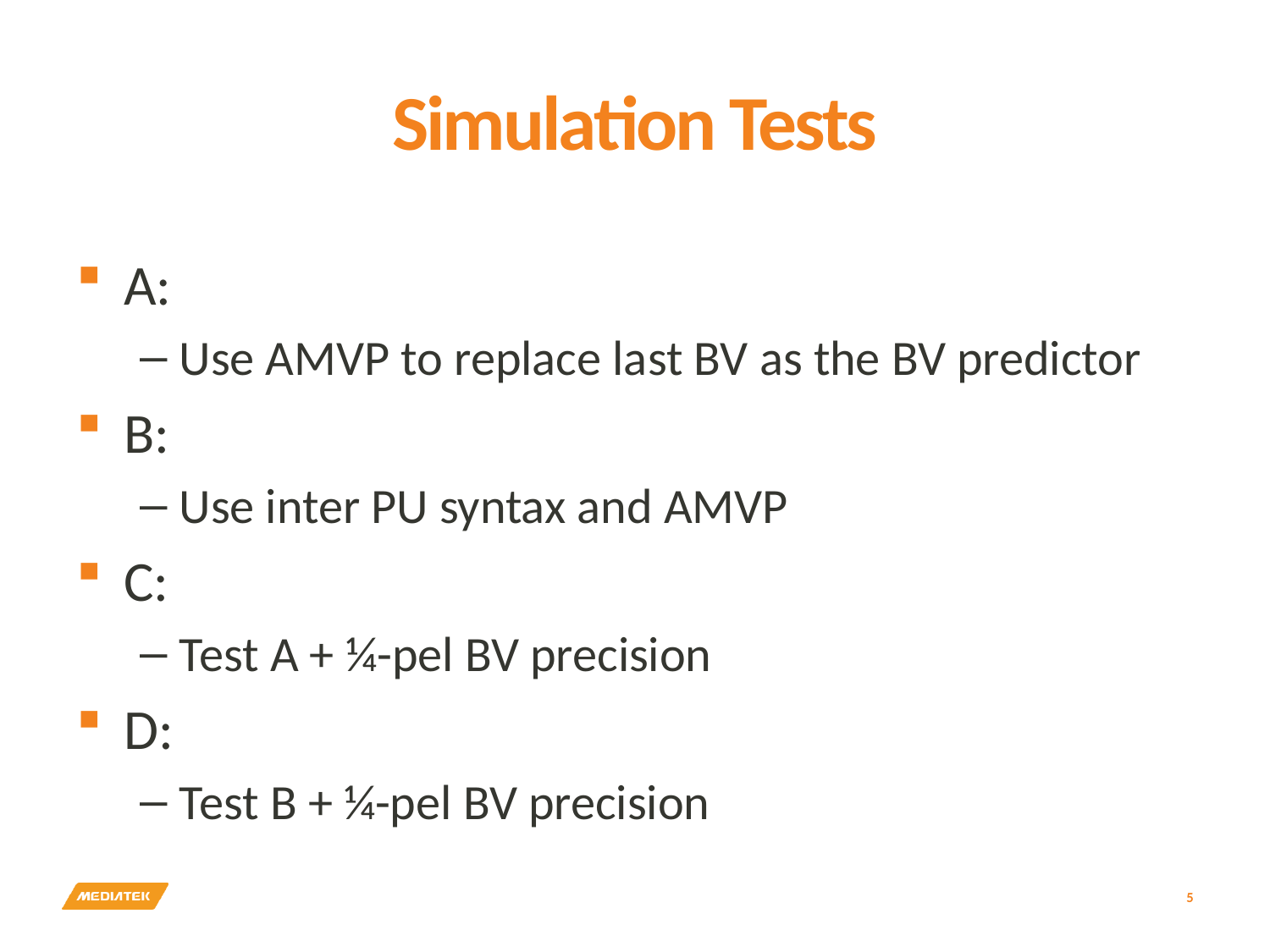

# Simulation Tests
A:
Use AMVP to replace last BV as the BV predictor
B:
Use inter PU syntax and AMVP
C:
Test A + ¼-pel BV precision
D:
Test B + ¼-pel BV precision

5